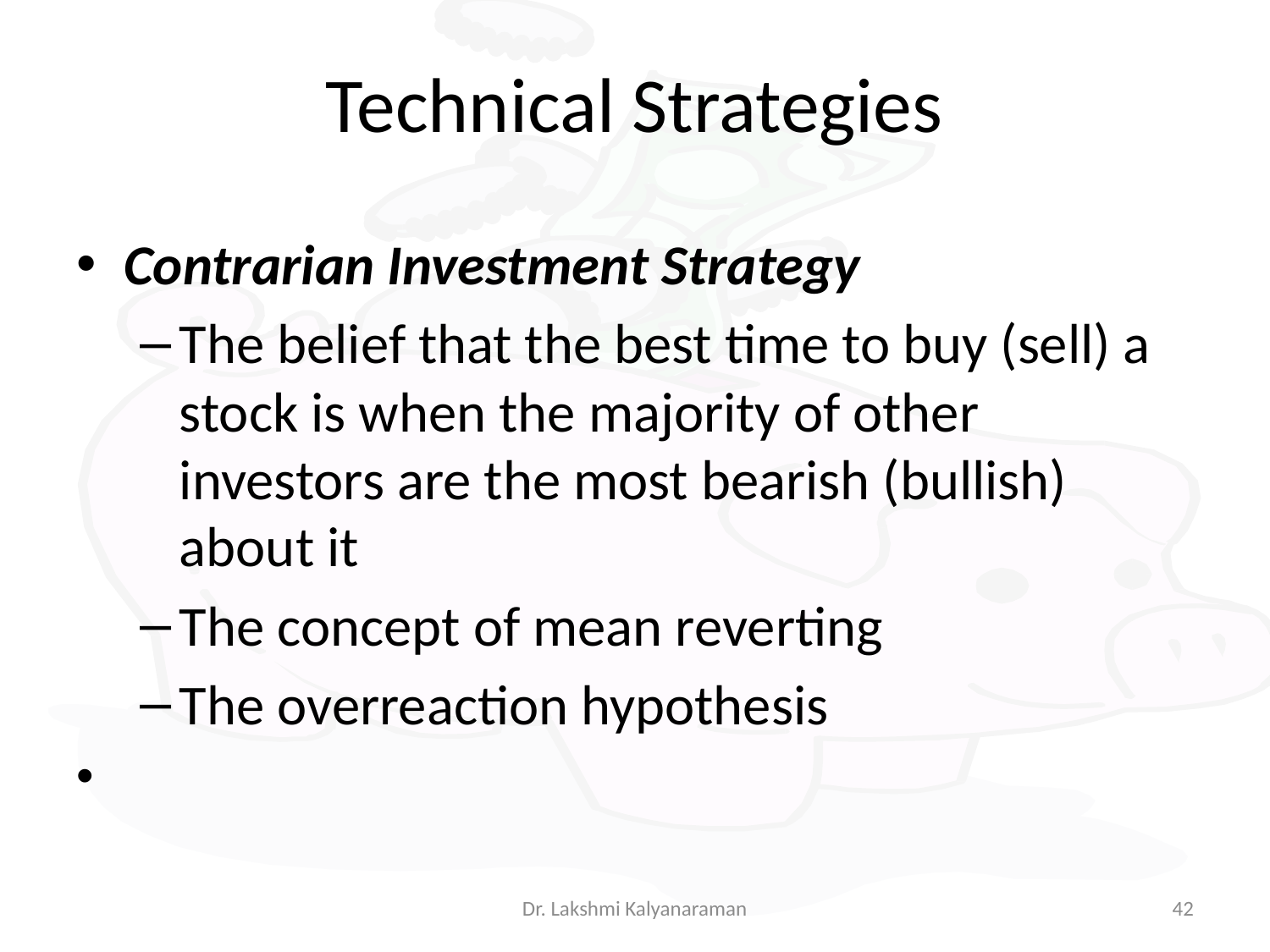

# Technical Strategies
Contrarian Investment Strategy
The belief that the best time to buy (sell) a stock is when the majority of other investors are the most bearish (bullish) about it
The concept of mean reverting
The overreaction hypothesis

Dr. Lakshmi Kalyanaraman
42